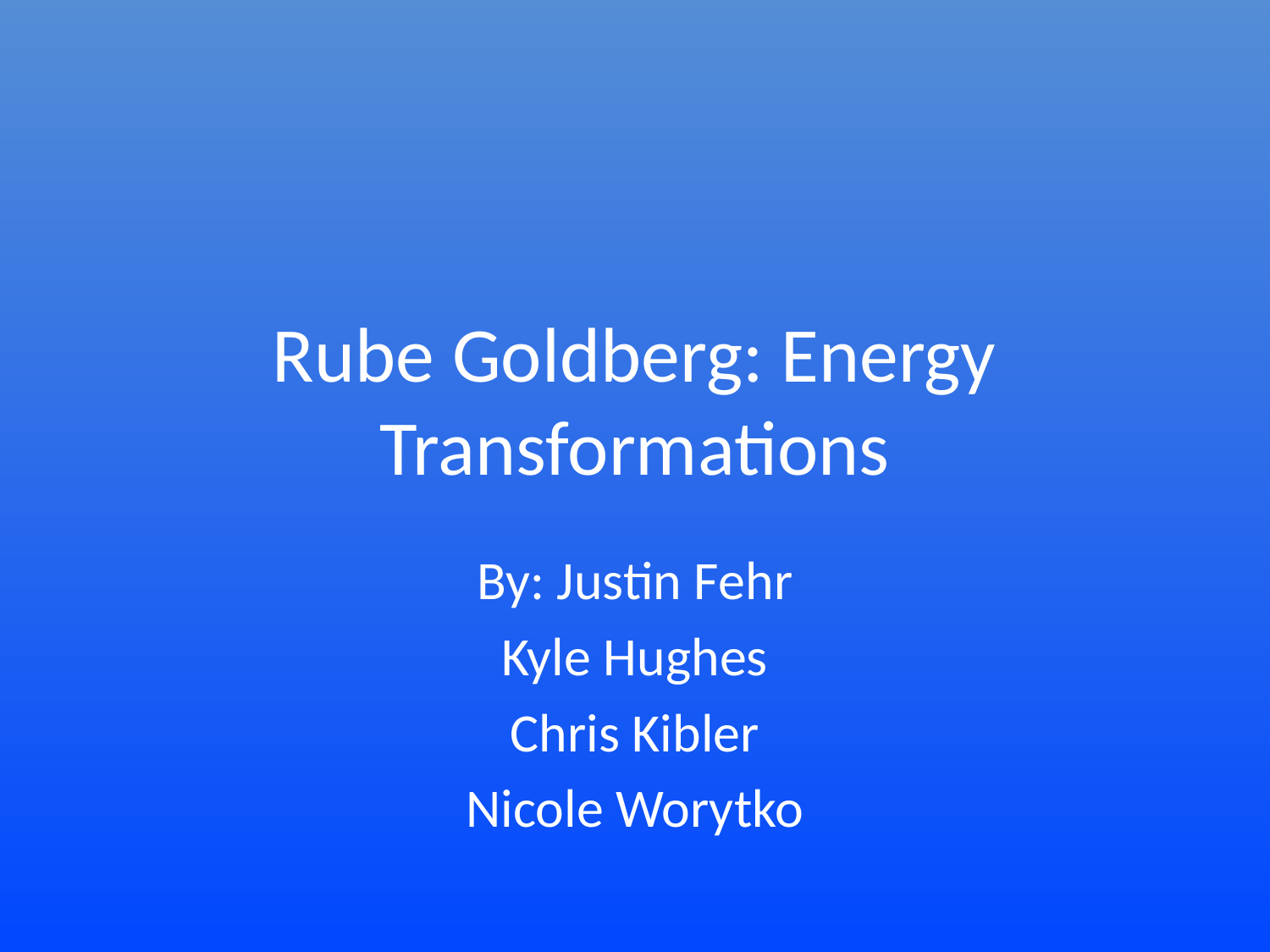

# Rube Goldberg: Energy Transformations
By: Justin Fehr
Kyle Hughes
Chris Kibler
Nicole Worytko